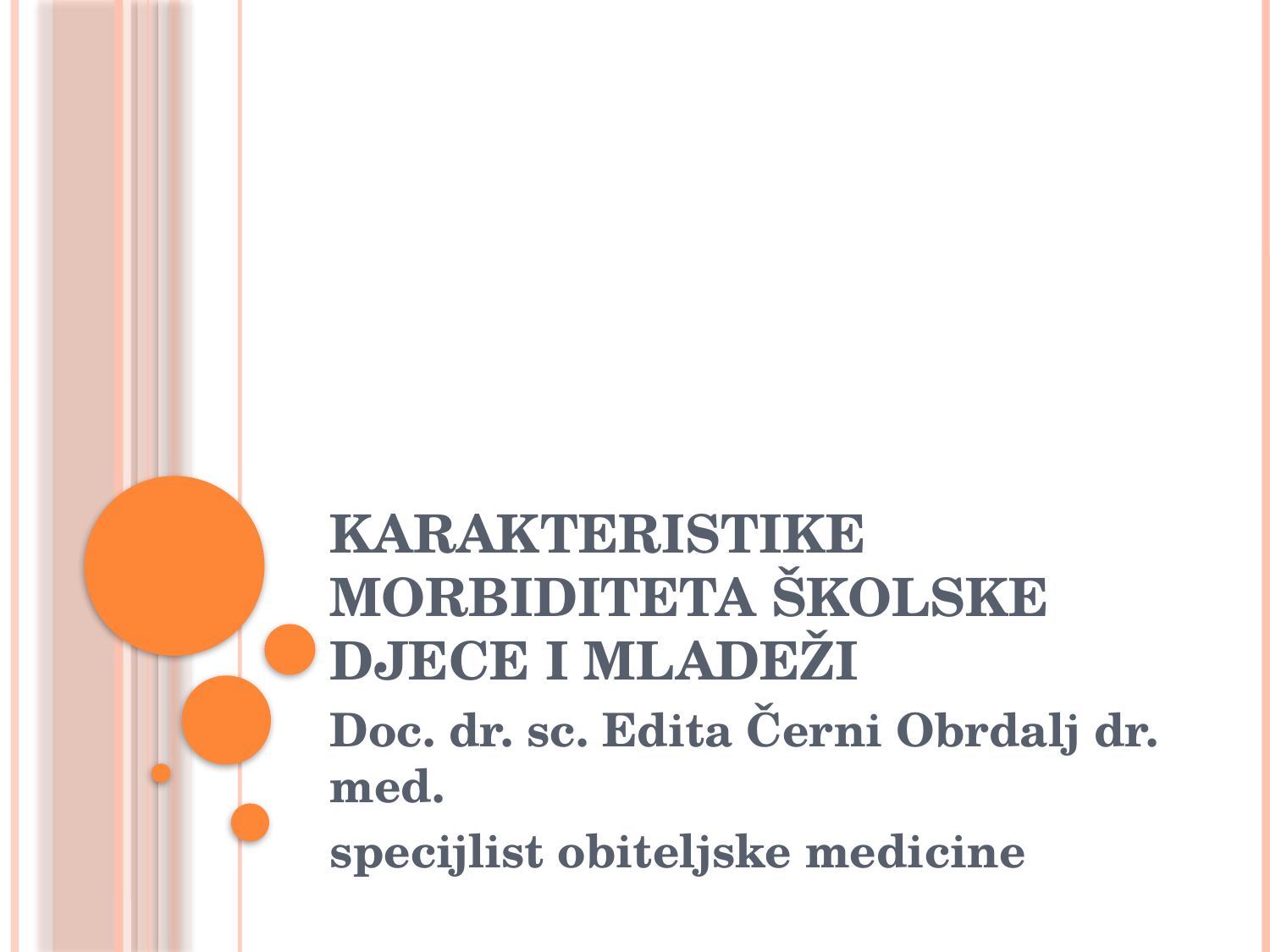

# Karakteristike morbiditeta školske djece i mladeži
Doc. dr. sc. Edita Černi Obrdalj dr. med.
specijlist obiteljske medicine